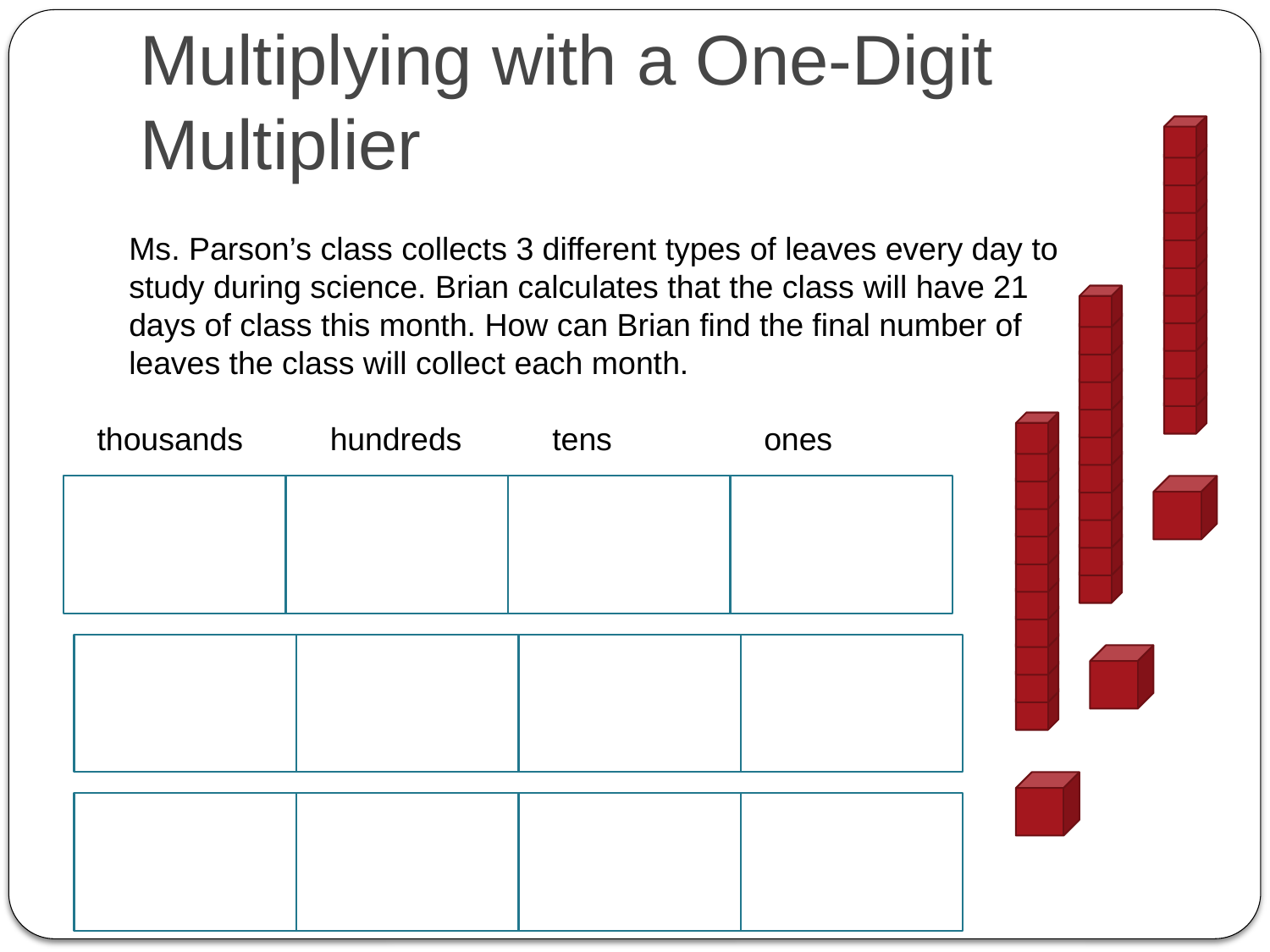

# Multiplying with a One-Digit Multiplier

Ms. Parson’s class collects 3 different types of leaves every day to study during science. Brian calculates that the class will have 21 days of class this month. How can Brian find the final number of leaves the class will collect each month.

thousands
hundreds
tens
ones